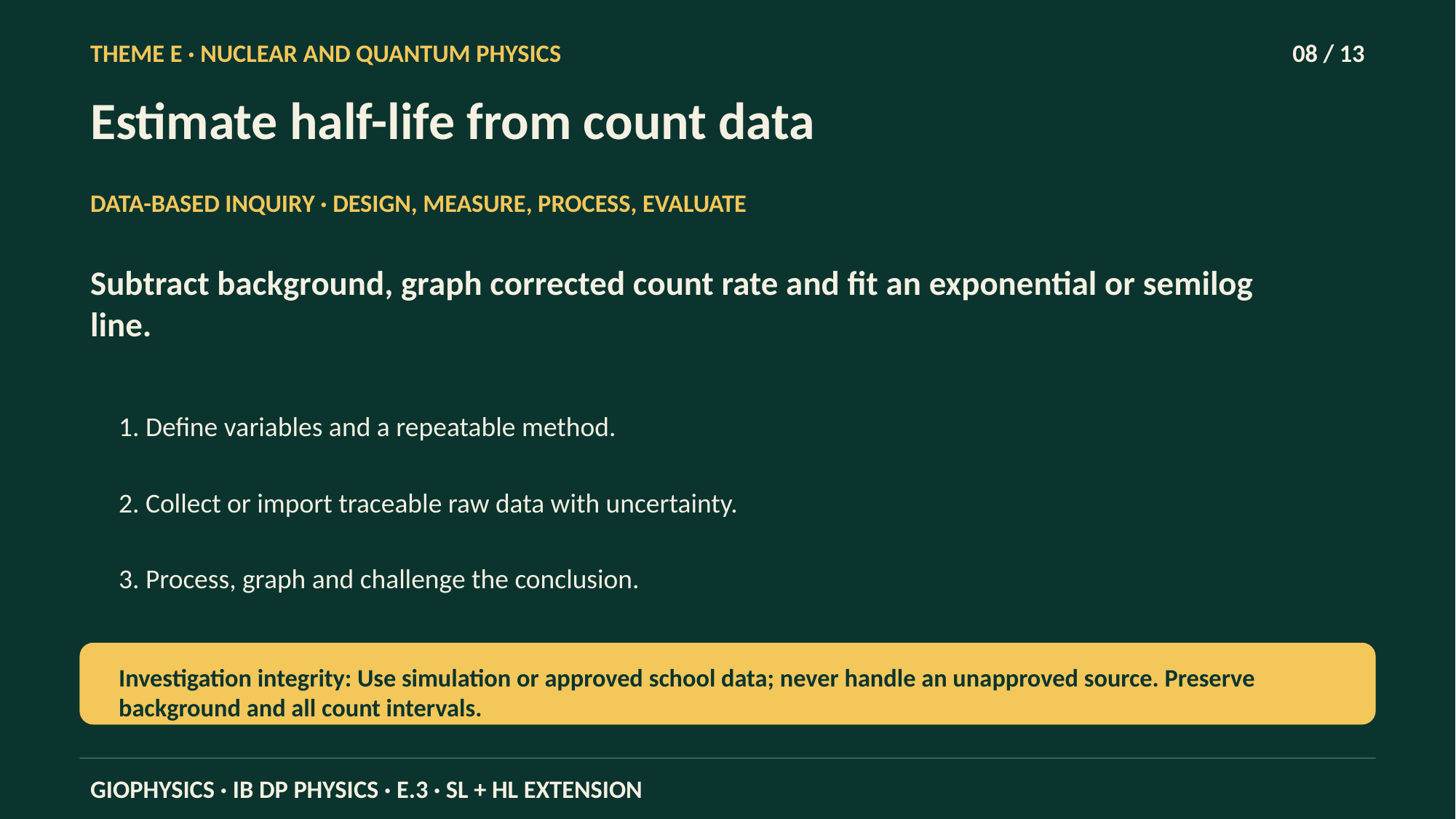

THEME E · NUCLEAR AND QUANTUM PHYSICS
08 / 13
Estimate half-life from count data
DATA-BASED INQUIRY · DESIGN, MEASURE, PROCESS, EVALUATE
Subtract background, graph corrected count rate and fit an exponential or semilog line.
1. Define variables and a repeatable method.
2. Collect or import traceable raw data with uncertainty.
3. Process, graph and challenge the conclusion.

Investigation integrity: Use simulation or approved school data; never handle an unapproved source. Preserve background and all count intervals.

GIOPHYSICS · IB DP PHYSICS · E.3 · SL + HL EXTENSION